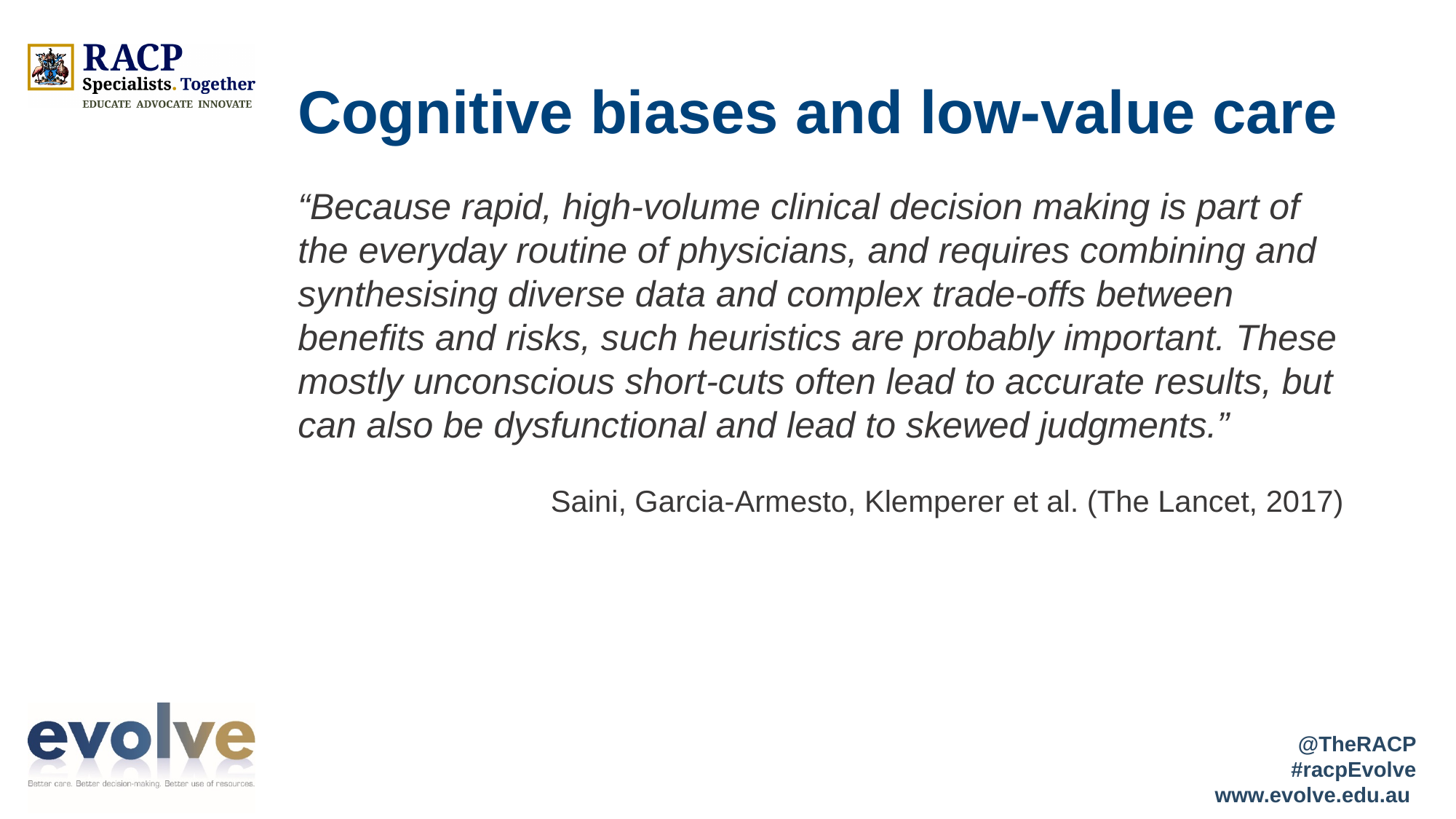

# Cognitive biases and low-value care
“Because rapid, high-volume clinical decision making is part of the everyday routine of physicians, and requires combining and synthesising diverse data and complex trade-offs between benefits and risks, such heuristics are probably important. These mostly unconscious short-cuts often lead to accurate results, but can also be dysfunctional and lead to skewed judgments.”

Saini, Garcia-Armesto, Klemperer et al. (The Lancet, 2017)